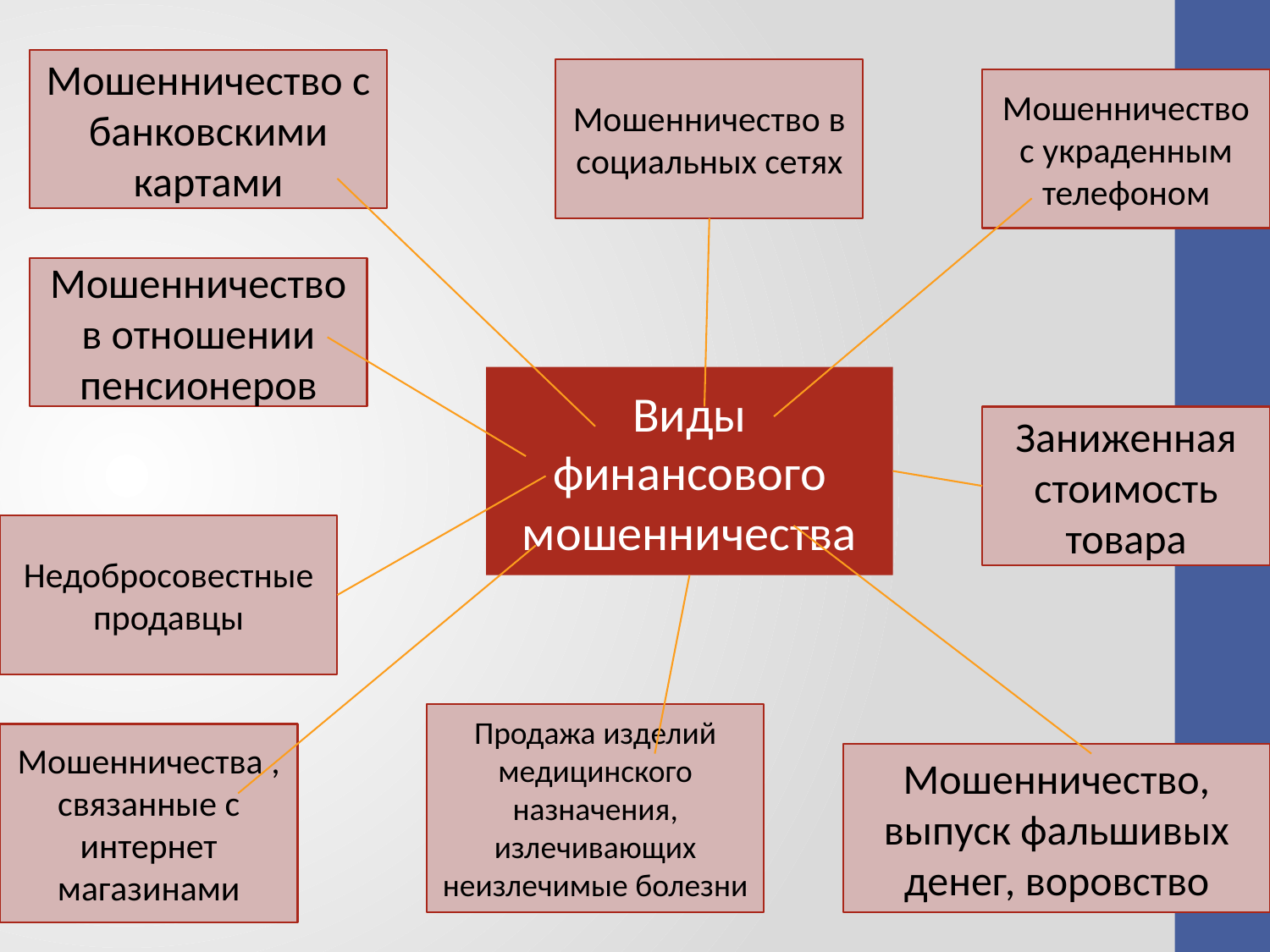

Мошенничество с банковскими картами
Мошенничество в социальных сетях
Мошенничество с украденным телефоном
Мошенничество в отношении пенсионеров
Виды финансового мошенничества
Заниженная стоимость товара
Недобросовестные продавцы
Продажа изделий медицинского назначения, излечивающих неизлечимые болезни
Мошенничества , связанные с интернет магазинами
Мошенничество, выпуск фальшивых денег, воровство